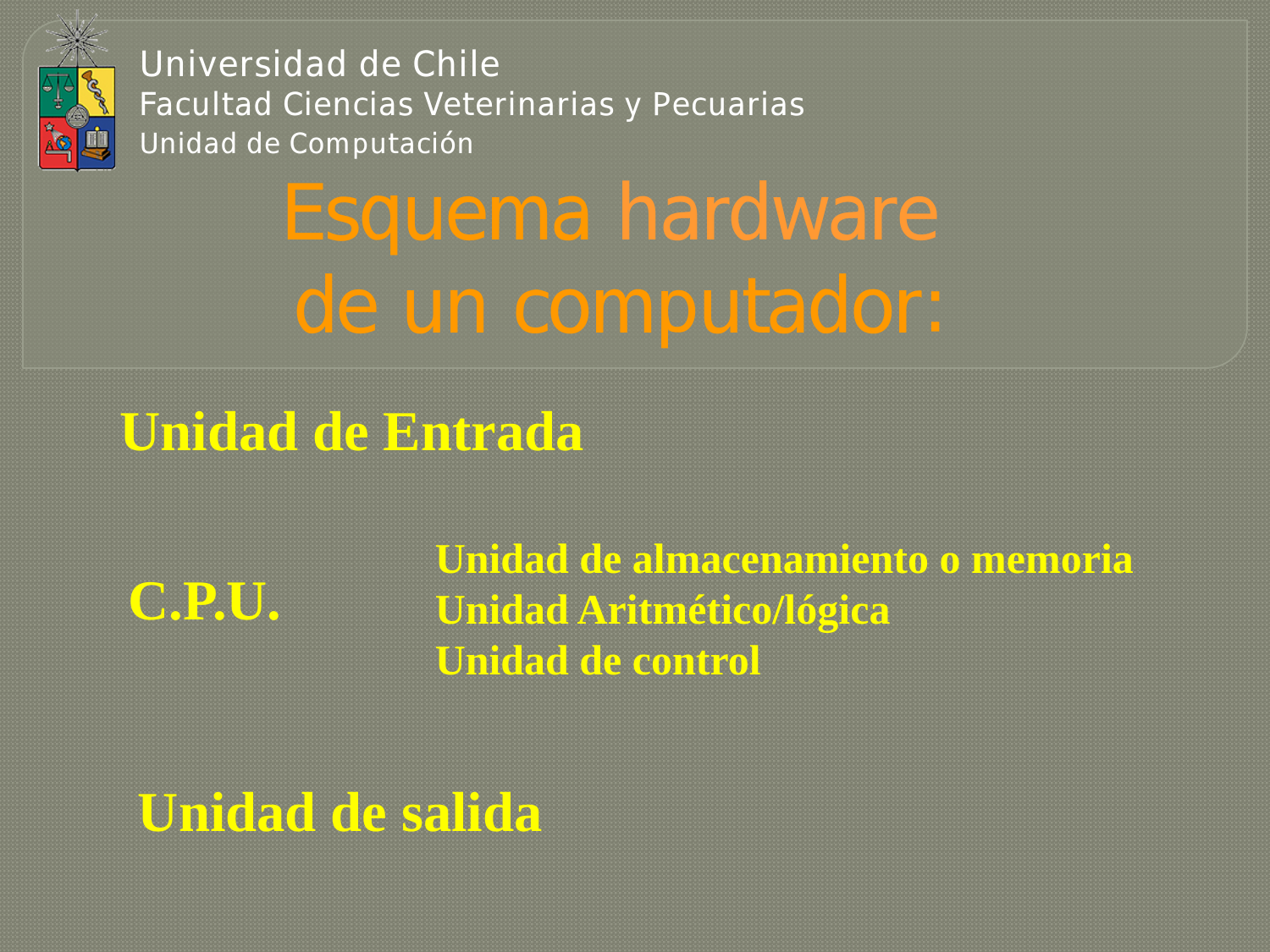

Esquema hardware
de un computador:
Unidad de Entrada
Unidad de almacenamiento o memoria
Unidad Aritmético/lógica
Unidad de control
C.P.U.
Unidad de salida